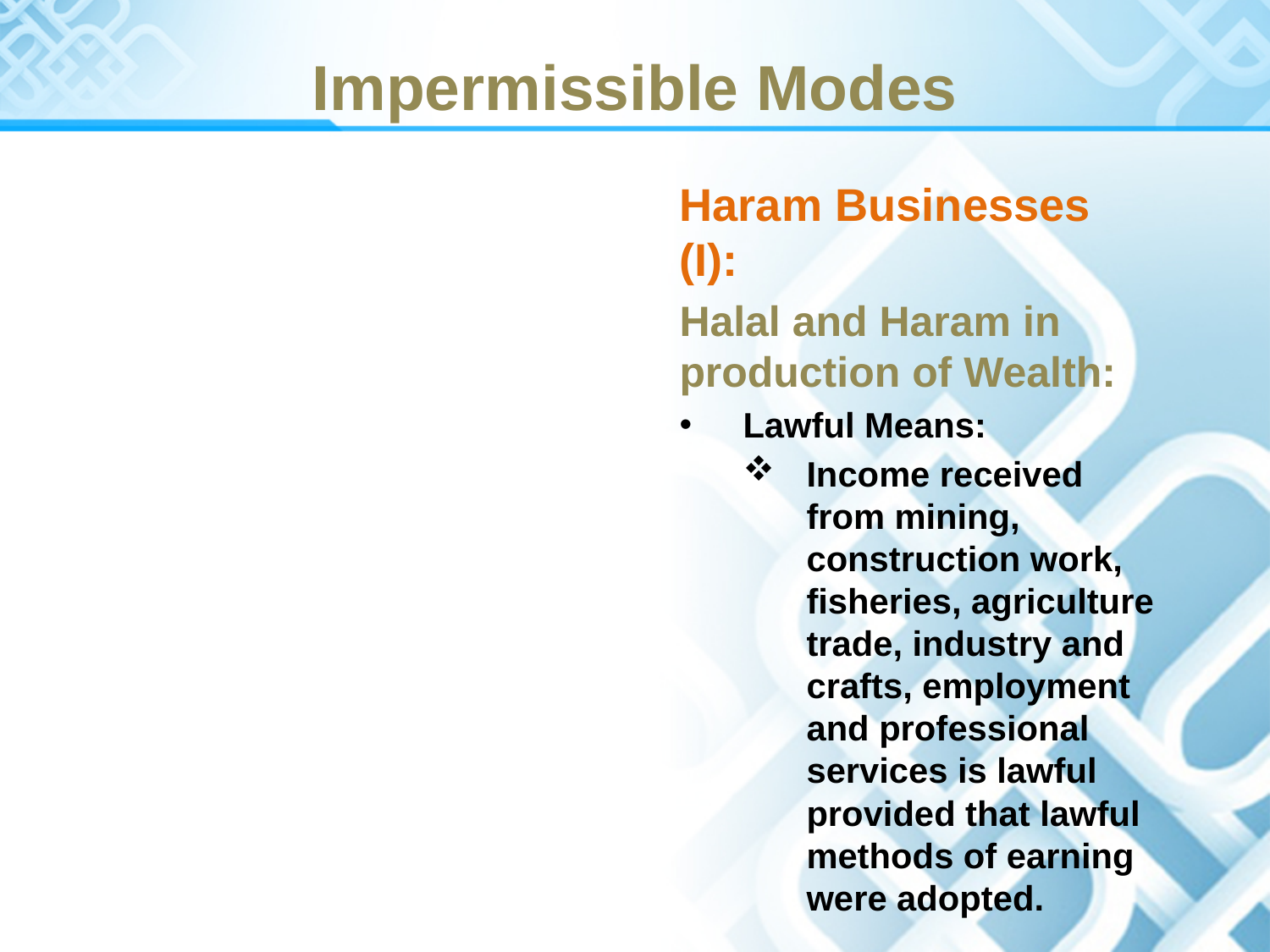

Impermissible Modes
Haram Businesses (I):
Halal and Haram in production of Wealth:
Lawful Means:
Income received from mining, construction work, fisheries, agriculture trade, industry and crafts, employment and professional services is lawful provided that lawful methods of earning were adopted.